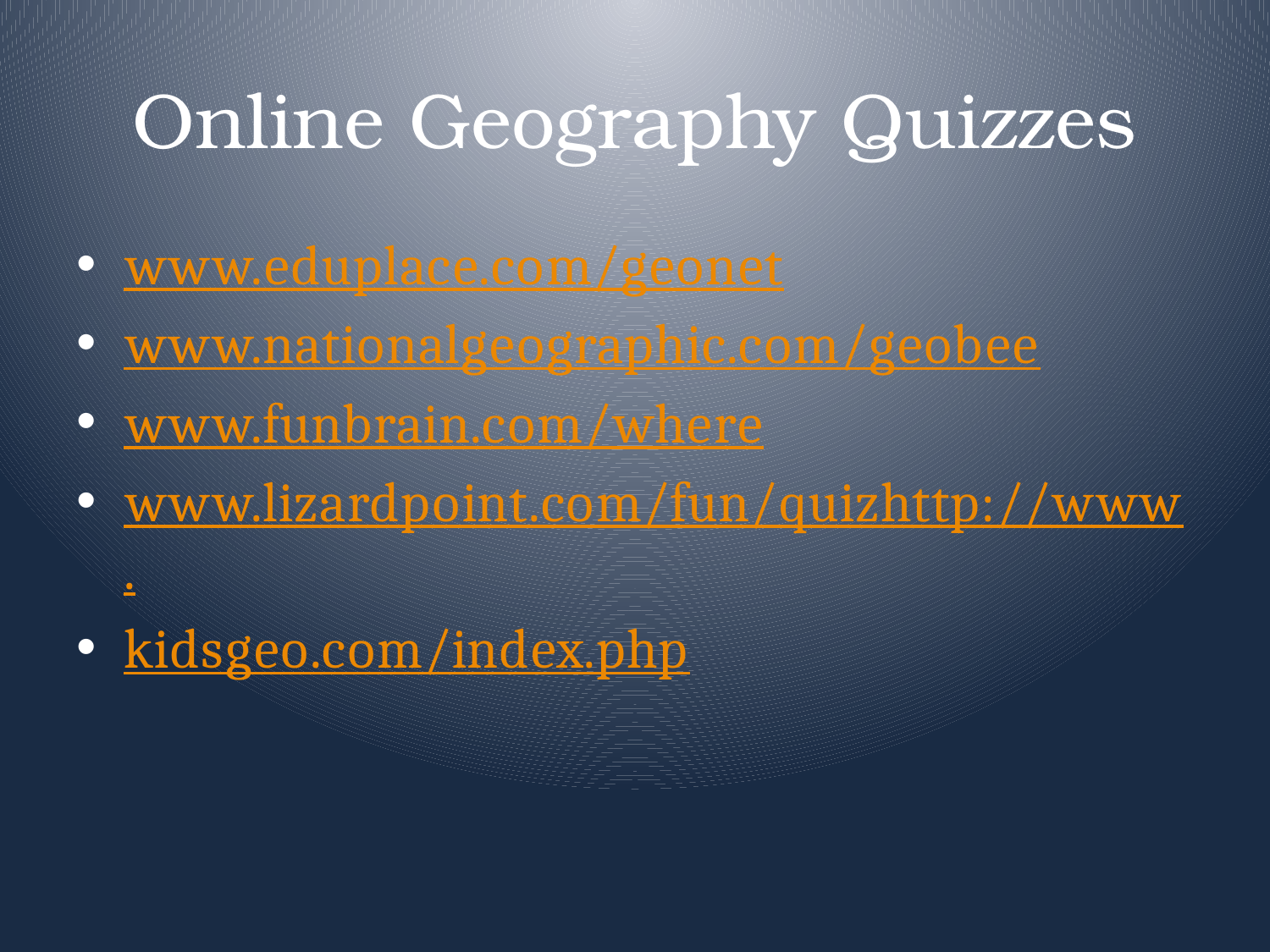

# Online Geography Quizzes
www.eduplace.com/geonet
www.nationalgeographic.com/geobee
www.funbrain.com/where
www.lizardpoint.com/fun/quizhttp://www.
kidsgeo.com/index.php